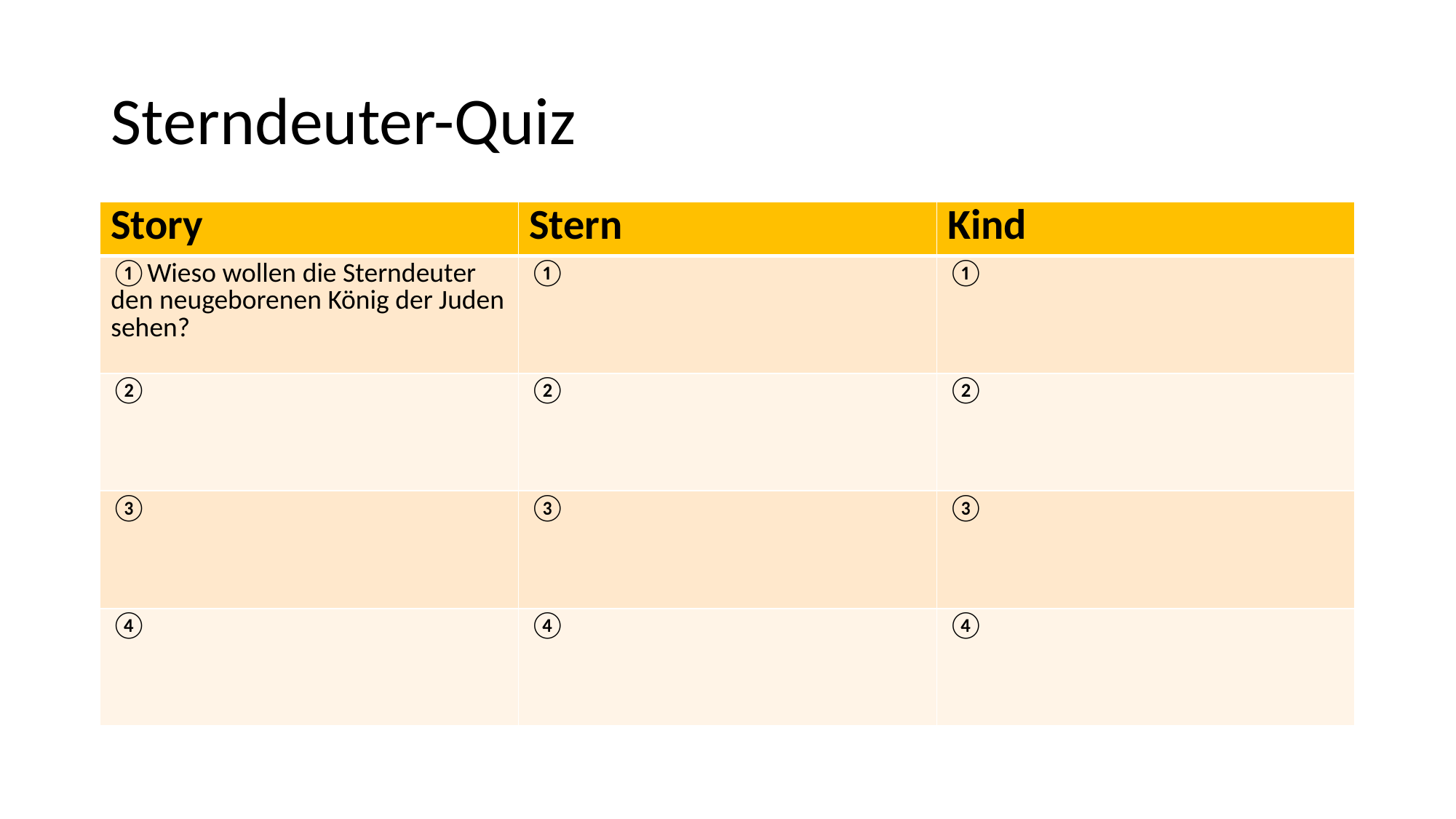

# Sterndeuter-Quiz
| Story | Stern | Kind |
| --- | --- | --- |
| ①Wieso wollen die Sterndeuter den neugeborenen König der Juden sehen? | ① | ① |
| ② | ② | ② |
| ③ | ③ | ③ |
| ④ | ④ | ④ |